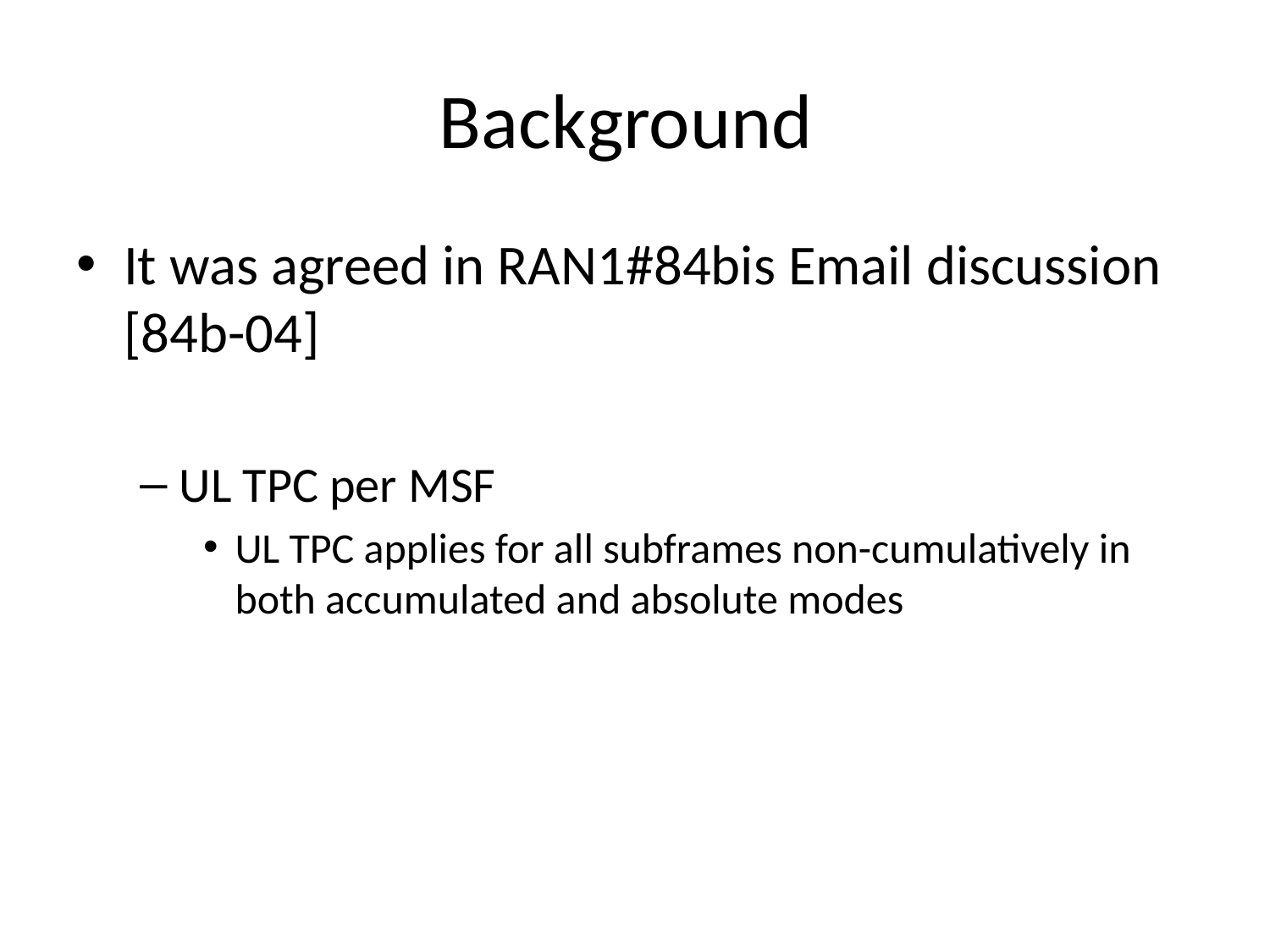

# Background
It was agreed in RAN1#84bis Email discussion [84b-04]

UL TPC per MSF
UL TPC applies for all subframes non-cumulatively in both accumulated and absolute modes